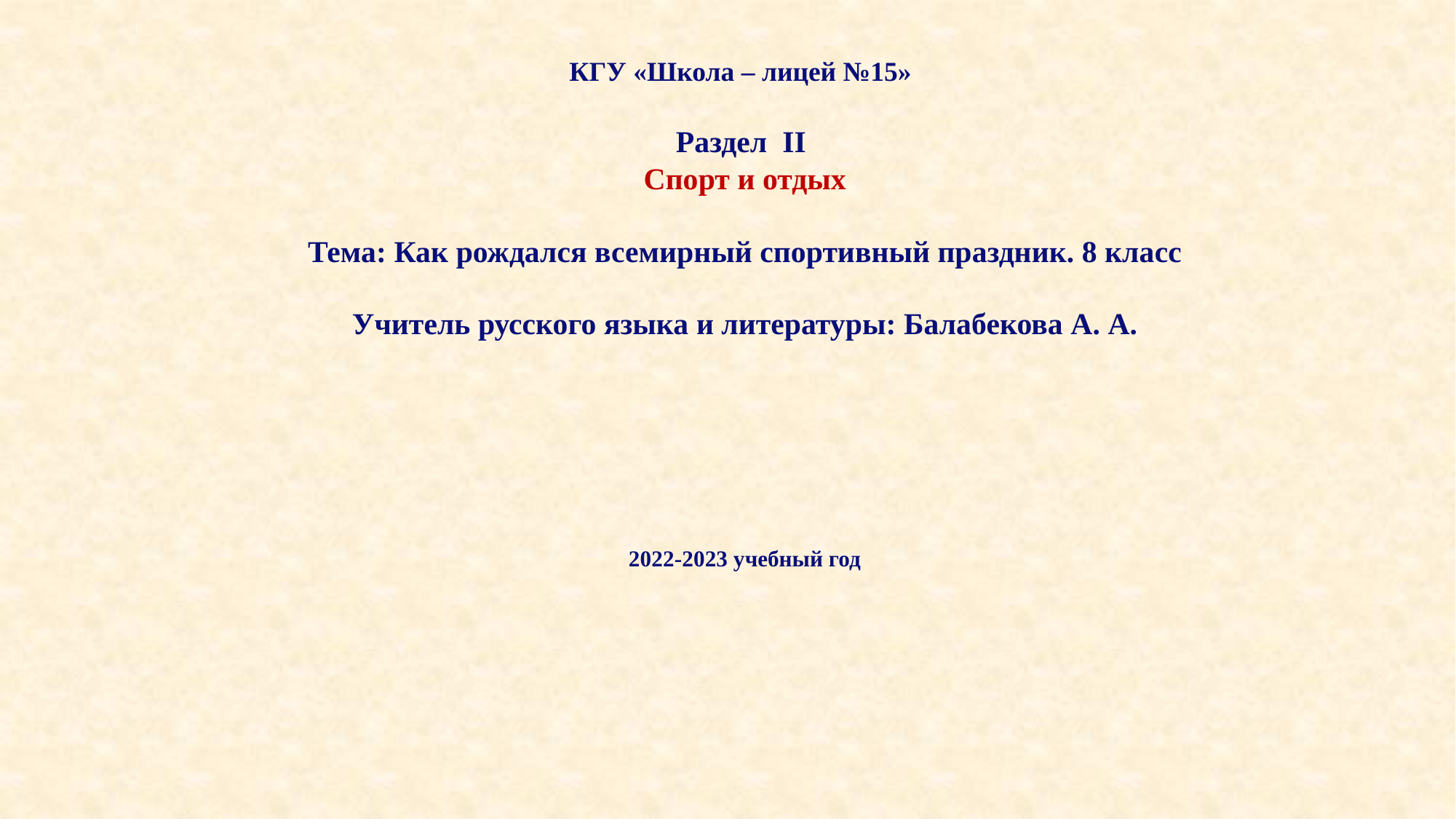

КГУ «Школа – лицей №15»
Раздел  II
Спорт и отдых

Тема: Как рождался всемирный спортивный праздник. 8 класс

Учитель русского языка и литературы: Балабекова А. А.

2022-2023 учебный год